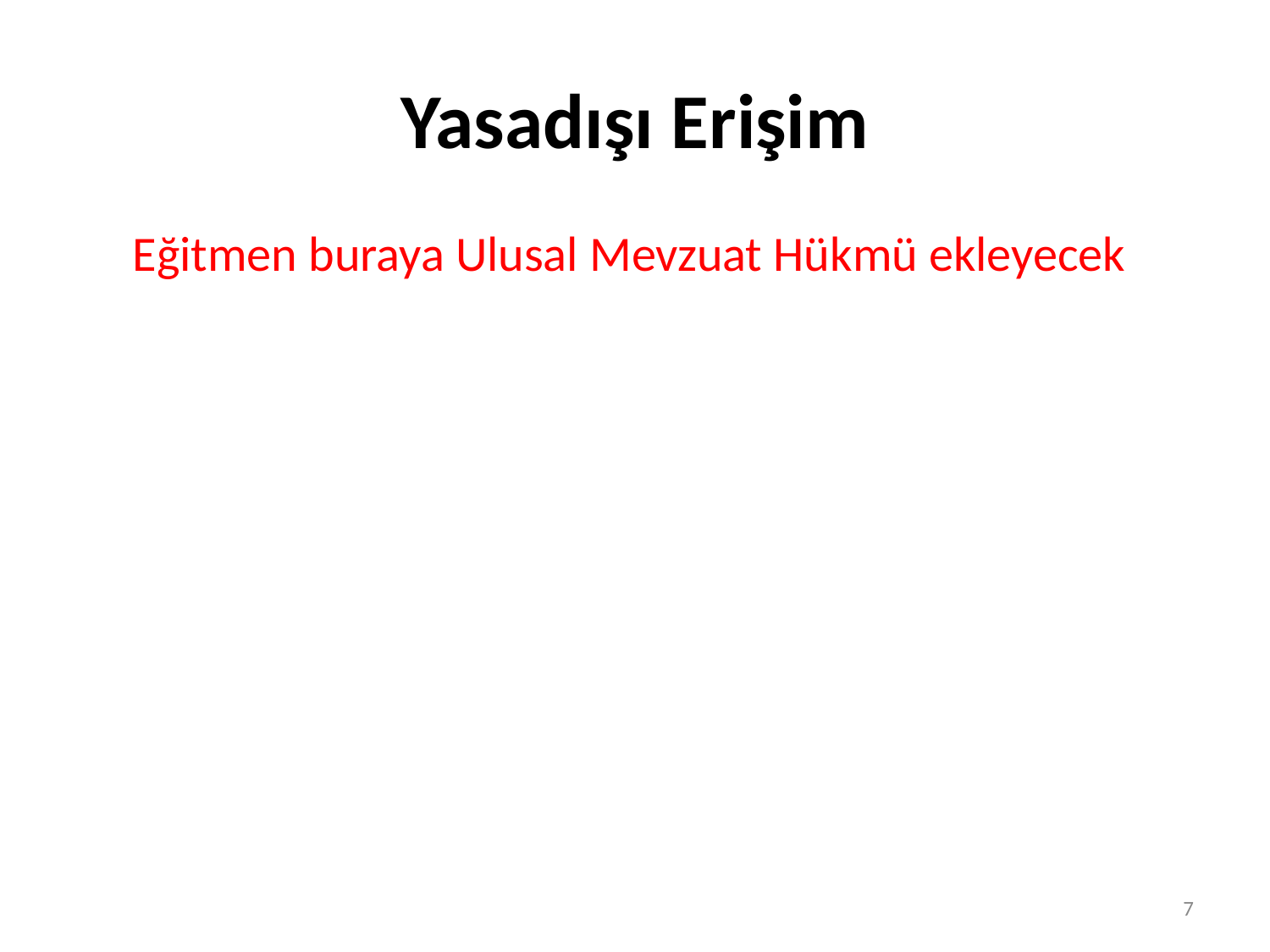

# Yasadışı Erişim
Eğitmen buraya Ulusal Mevzuat Hükmü ekleyecek
7